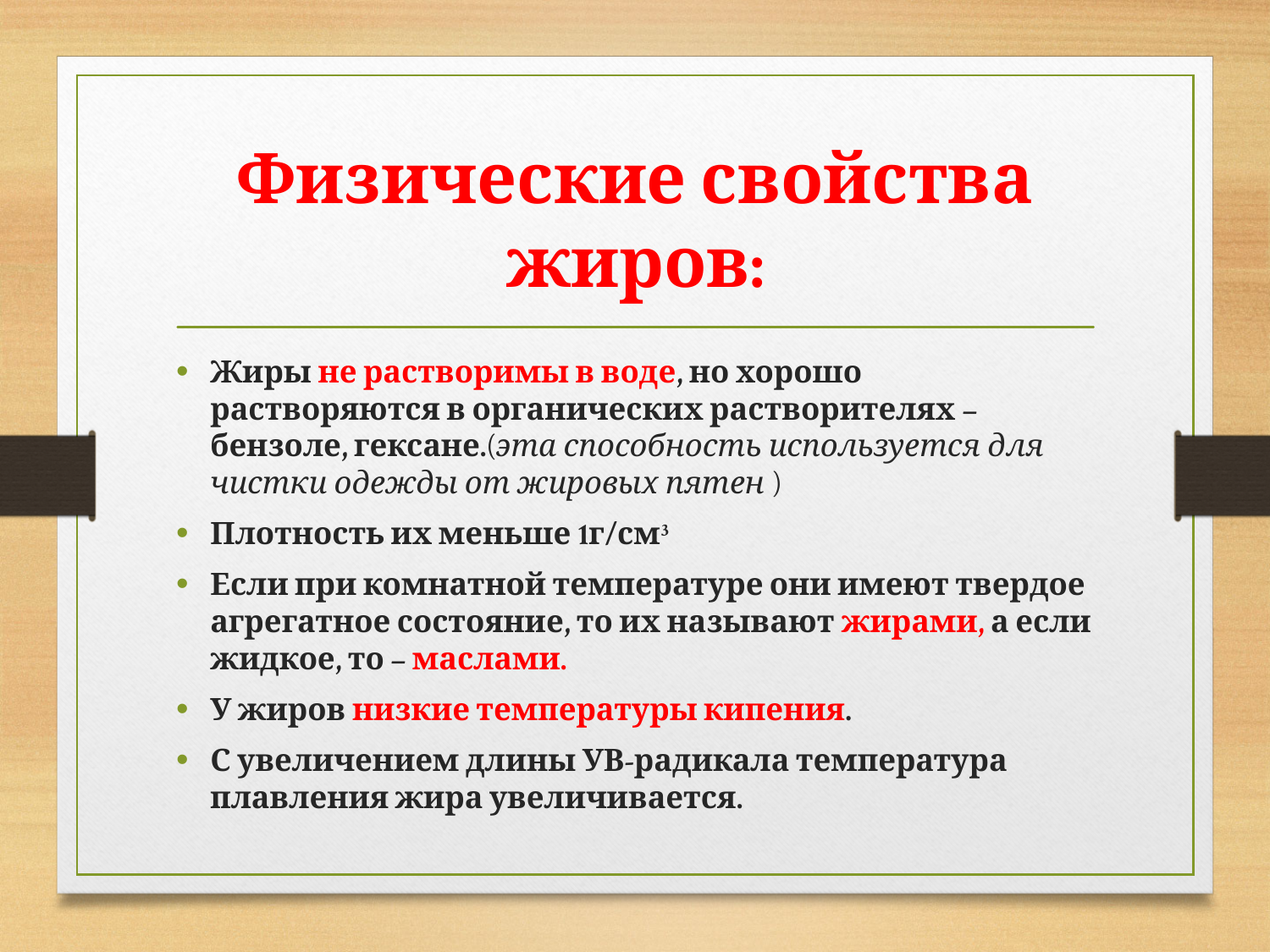

# Физические свойства жиров:
Жиры не растворимы в воде, но хорошо растворяются в органических растворителях – бензоле, гексане.(эта способность используется для чистки одежды от жировых пятен )
Плотность их меньше 1г/см3
Если при комнатной температуре они имеют твердое агрегатное состояние, то их называют жирами, а если жидкое, то – маслами.
У жиров низкие температуры кипения.
С увеличением длины УВ-радикала температура плавления жира увеличивается.